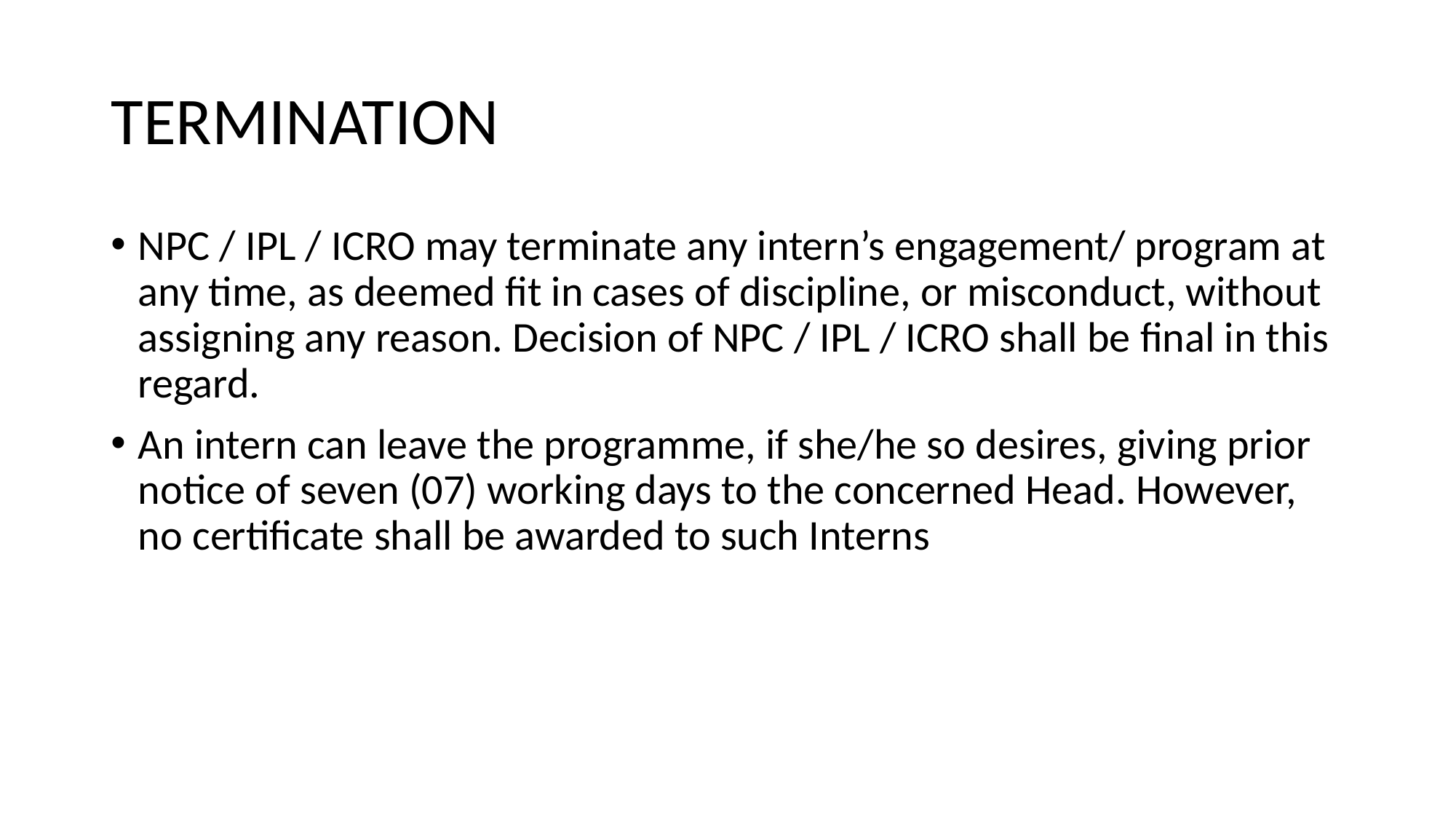

# TERMINATION
NPC / IPL / ICRO may terminate any intern’s engagement/ program at any time, as deemed fit in cases of discipline, or misconduct, without assigning any reason. Decision of NPC / IPL / ICRO shall be final in this regard.
An intern can leave the programme, if she/he so desires, giving prior notice of seven (07) working days to the concerned Head. However, no certificate shall be awarded to such Interns